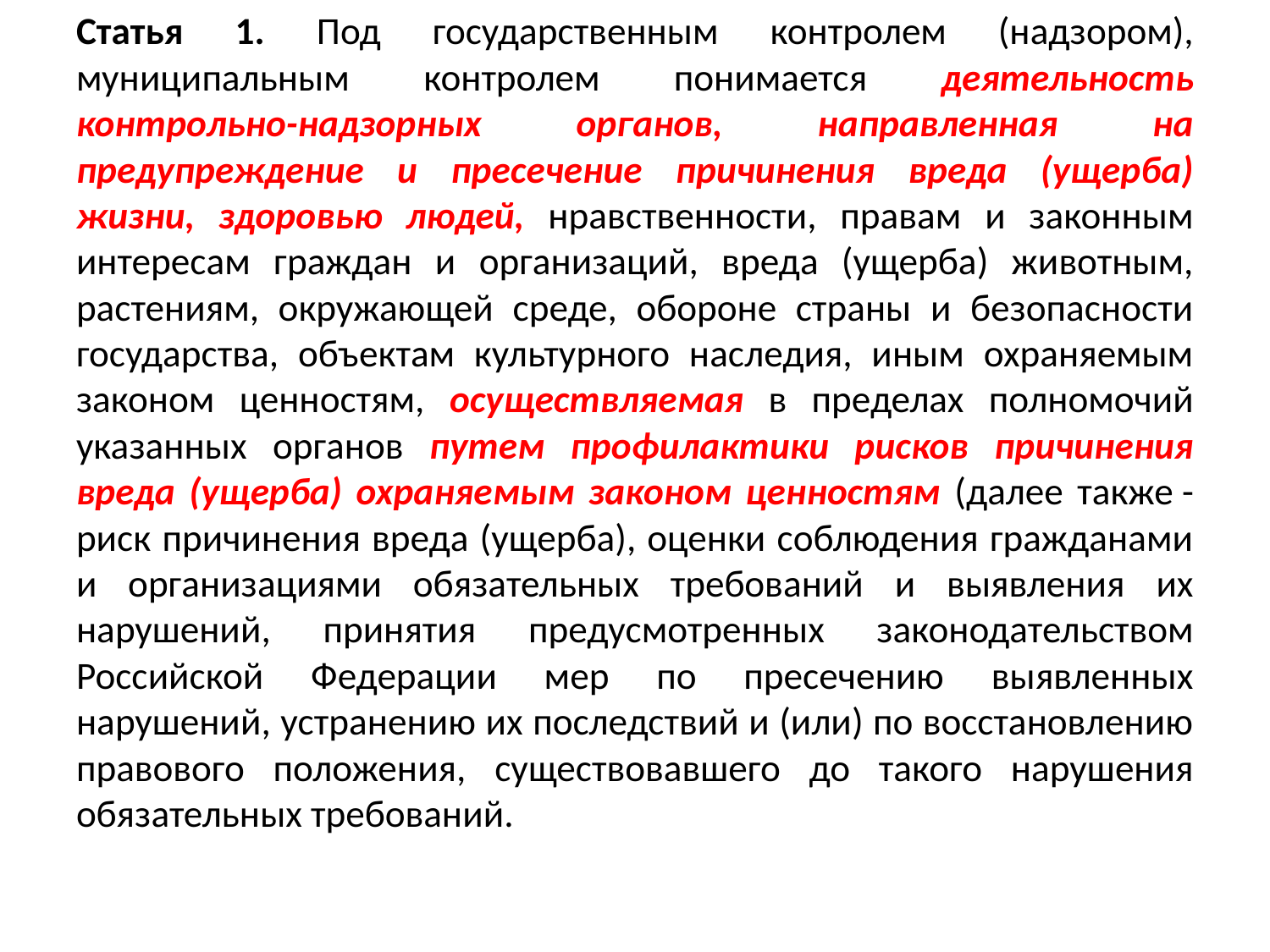

Статья 1. Под государственным контролем (надзором), муниципальным контролем понимается деятельность контрольно-надзорных органов, направленная на предупреждение и пресечение причинения вреда (ущерба) жизни, здоровью людей, нравственности, правам и законным интересам граждан и организаций, вреда (ущерба) животным, растениям, окружающей среде, обороне страны и безопасности государства, объектам культурного наследия, иным охраняемым законом ценностям, осуществляемая в пределах полномочий указанных органов путем профилактики рисков причинения вреда (ущерба) охраняемым законом ценностям (далее также -риск причинения вреда (ущерба), оценки соблюдения гражданами и организациями обязательных требований и выявления их нарушений, принятия предусмотренных законодательством Российской Федерации мер по пресечению выявленных нарушений, устранению их последствий и (или) по восстановлению правового положения, существовавшего до такого нарушения обязательных требований.